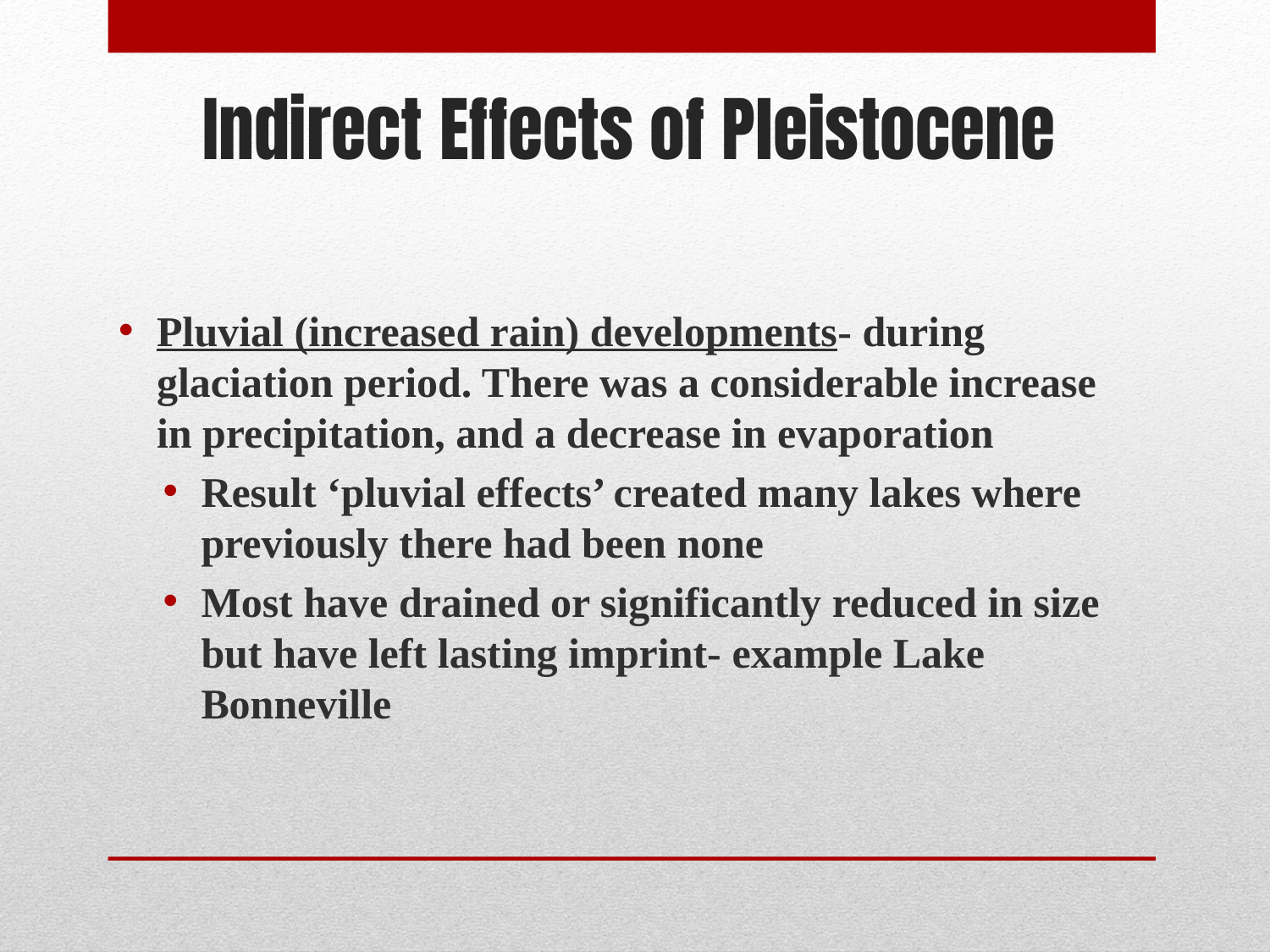

Indirect Effects of Pleistocene
Pluvial (increased rain) developments- during glaciation period. There was a considerable increase in precipitation, and a decrease in evaporation
Result ‘pluvial effects’ created many lakes where previously there had been none
Most have drained or significantly reduced in size but have left lasting imprint- example Lake Bonneville